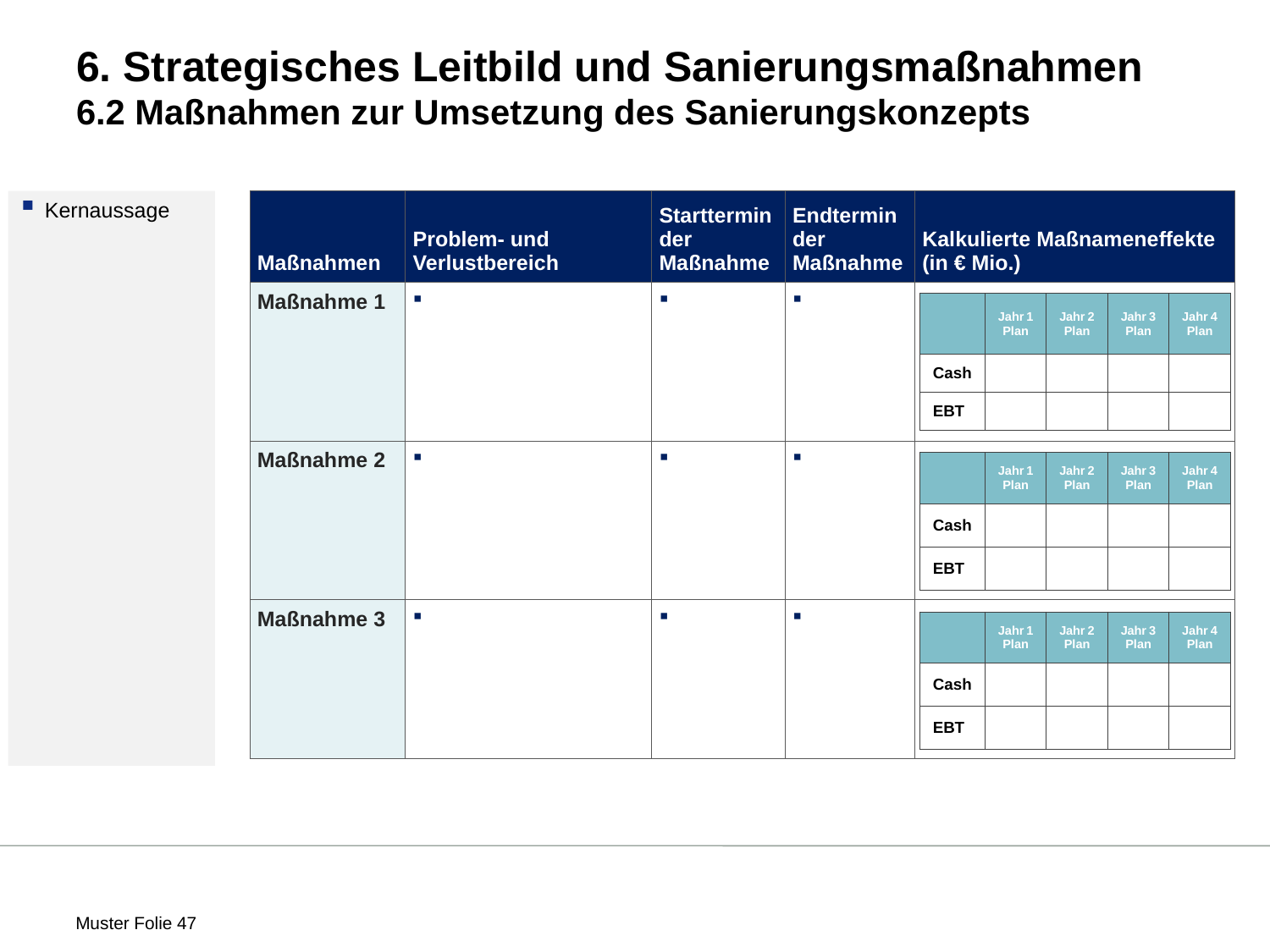

# 6. Strategisches Leitbild und Sanierungsmaßnahmen 6.2 Maßnahmen zur Umsetzung des Sanierungskonzepts
Kernaussage
| Maßnahmen | Problem- und Verlustbereich | Starttermin der Maßnahme | Endtermin der Maßnahme | Kalkulierte Maßnameneffekte (in € Mio.) |
| --- | --- | --- | --- | --- |
| Maßnahme 1 |  |  |  |  |
| Maßnahme 2 |  |  |  |  |
| Maßnahme 3 |  |  |  |  |
|  | Jahr 1 Plan | Jahr 2 Plan | Jahr 3 Plan | Jahr 4 Plan |
| --- | --- | --- | --- | --- |
| Cash |  |  |  |  |
| EBT |  |  |  |  |
|  | Jahr 1 Plan | Jahr 2 Plan | Jahr 3 Plan | Jahr 4 Plan |
| --- | --- | --- | --- | --- |
| Cash |  |  |  |  |
| EBT |  |  |  |  |
|  | Jahr 1 Plan | Jahr 2 Plan | Jahr 3 Plan | Jahr 4 Plan |
| --- | --- | --- | --- | --- |
| Cash |  |  |  |  |
| EBT |  |  |  |  |
 Muster Folie 47